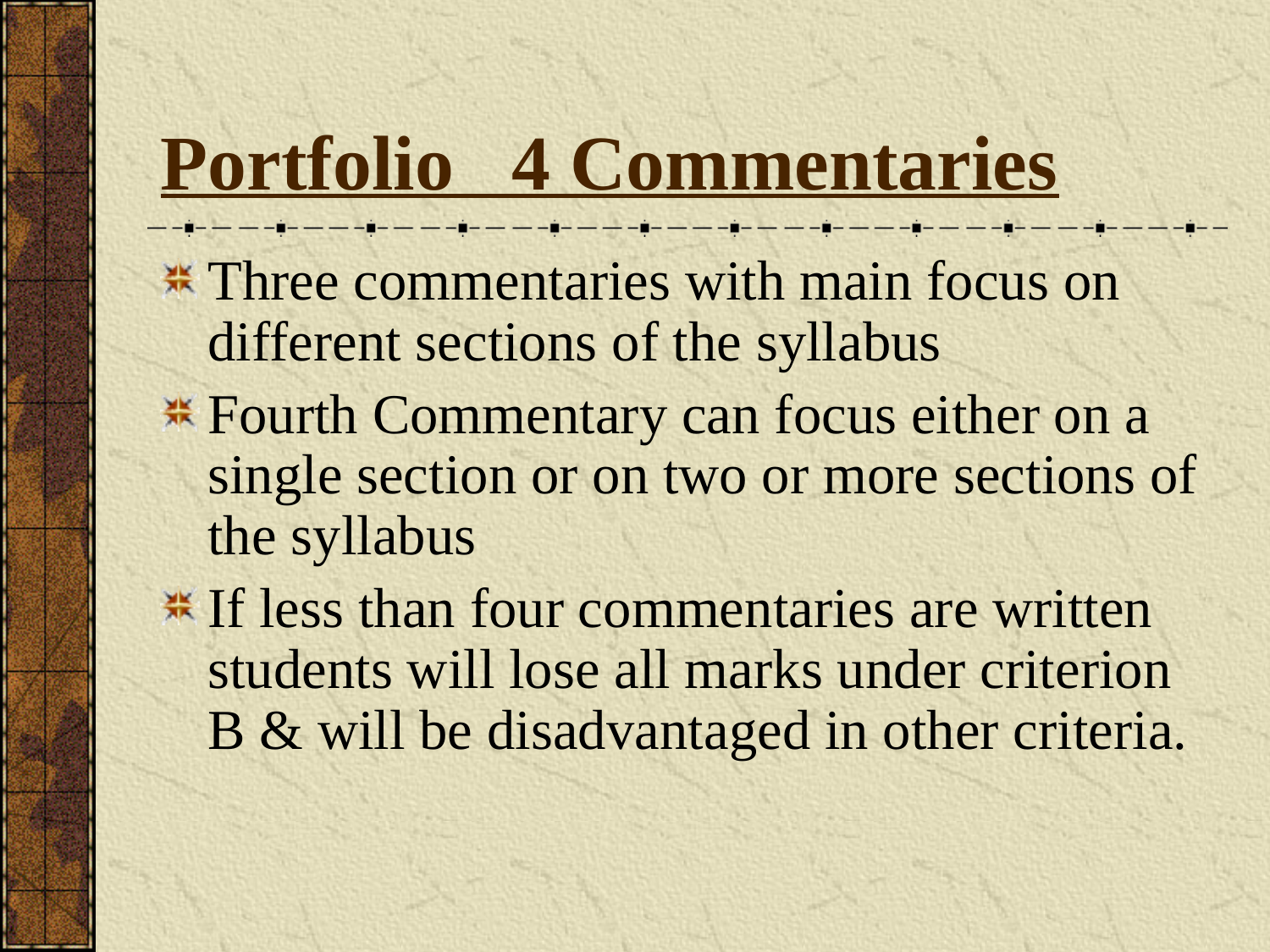

# Portfolio   4 Commentaries
Three commentaries with main focus on different sections of the syllabus
Fourth Commentary can focus either on a single section or on two or more sections of the syllabus
If less than four commentaries are written students will lose all marks under criterion B & will be disadvantaged in other criteria.